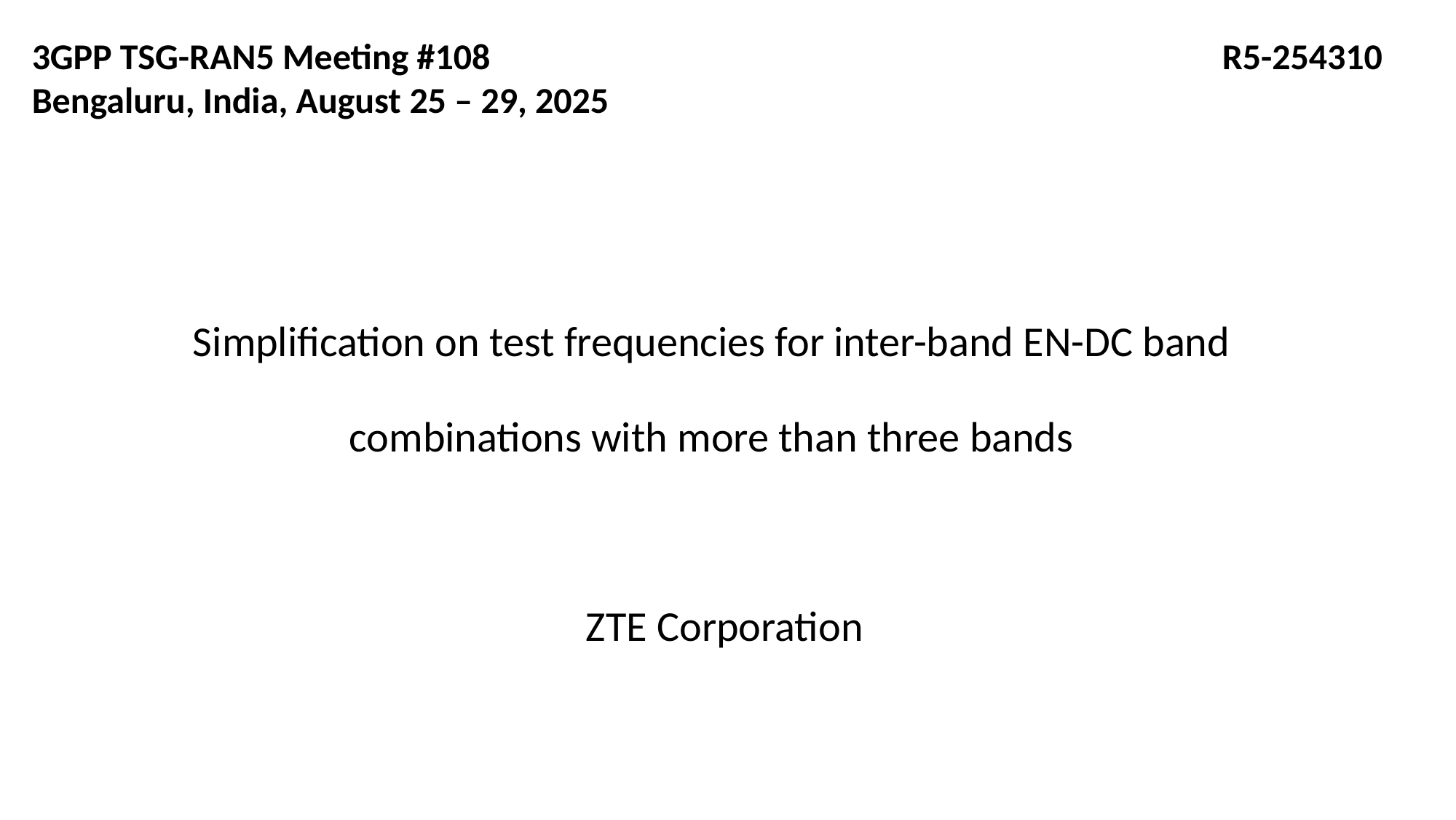

3GPP TSG-RAN5 Meeting #108    						            R5-254310
Bengaluru, India, August 25 – 29, 2025
# Simplification on test frequencies for inter-band EN-DC band combinations with more than three bands
ZTE Corporation